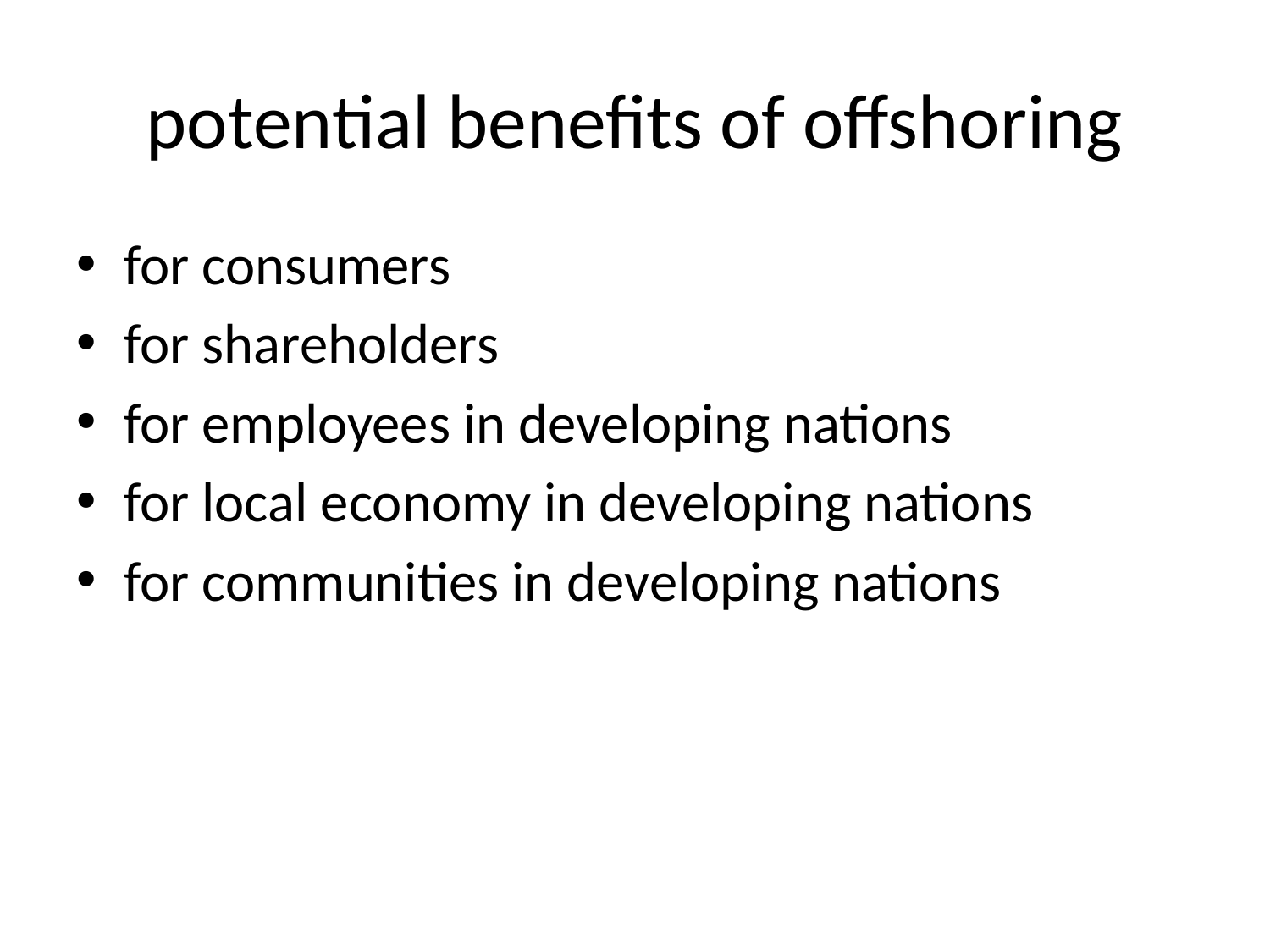

# potential benefits of offshoring
for consumers
for shareholders
for employees in developing nations
for local economy in developing nations
for communities in developing nations